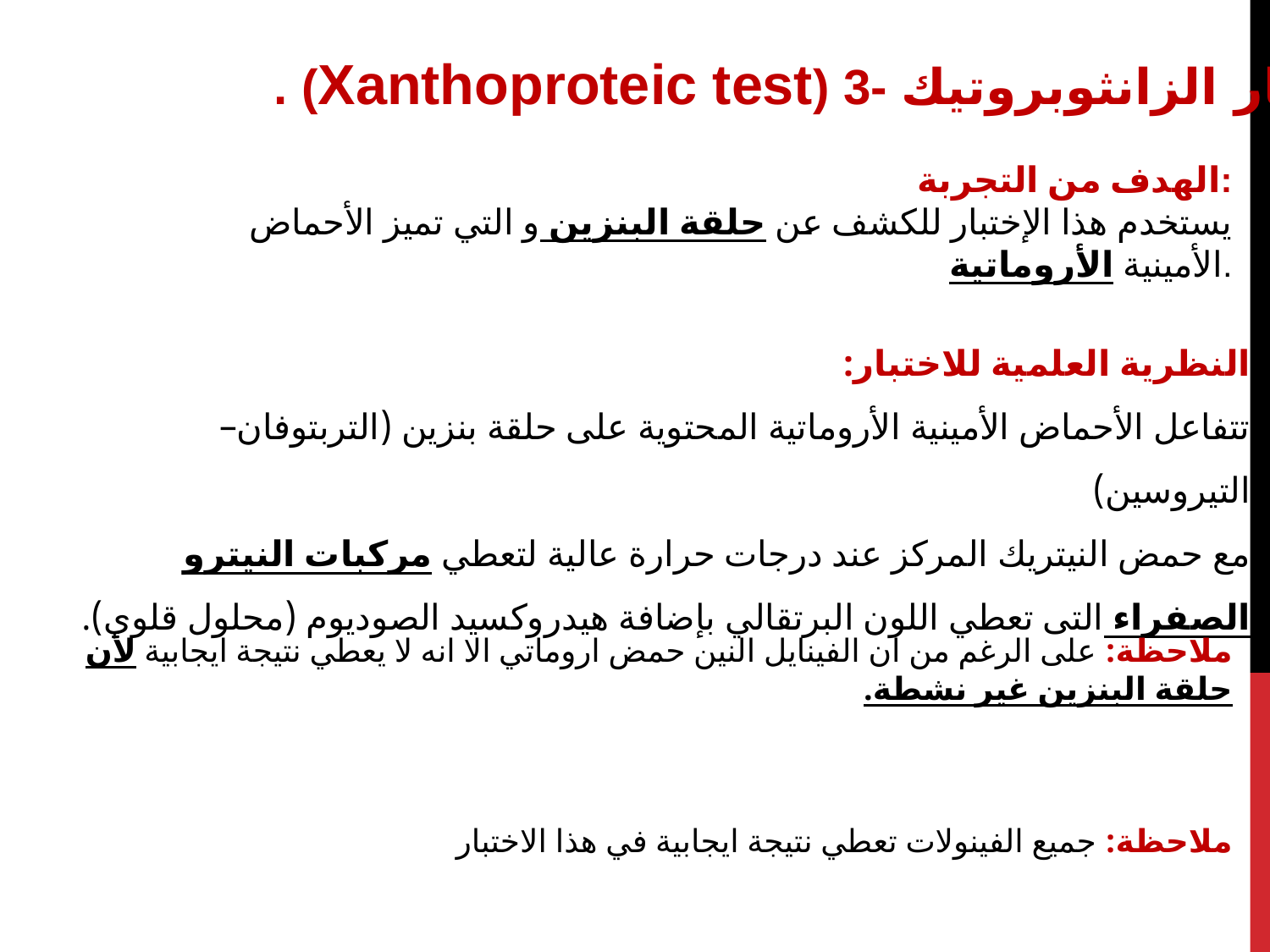

. (Xanthoproteic test) 3- اختبار الزانثوبروتيك
الهدف من التجربة:
يستخدم هذا الإختبار للكشف عن حلقة البنزين و التي تميز الأحماض الأمينية الأروماتية.
النظرية العلمية للاختبار:
تتفاعل الأحماض الأمينية الأروماتية المحتوية على حلقة بنزين (التربتوفان– التيروسين)
مع حمض النيتريك المركز عند درجات حرارة عالية لتعطي مركبات النيترو الصفراء التى تعطي اللون البرتقالي بإضافة هيدروكسيد الصوديوم (محلول قلوي).
ملاحظة: على الرغم من ان الفينايل النين حمض اروماتي الا انه لا يعطي نتيجة ايجابية لأن حلقة البنزين غير نشطة.

ملاحظة: جميع الفينولات تعطي نتيجة ايجابية في هذا الاختبار